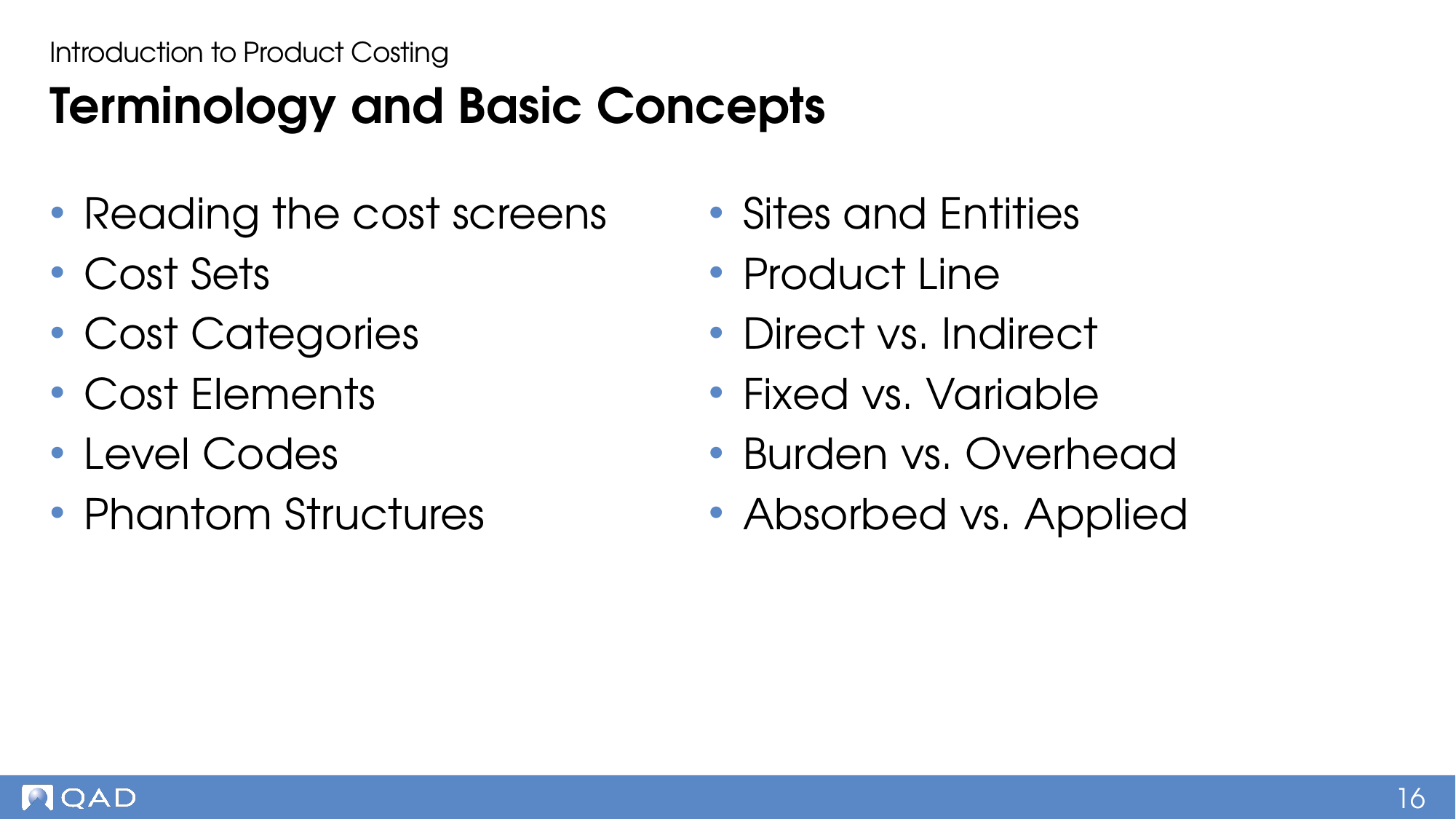

Introduction to Product Costing
# Terminology and Basic Concepts
Reading the cost screens
Cost Sets
Cost Categories
Cost Elements
Level Codes
Phantom Structures
Sites and Entities
Product Line
Direct vs. Indirect
Fixed vs. Variable
Burden vs. Overhead
Absorbed vs. Applied

16